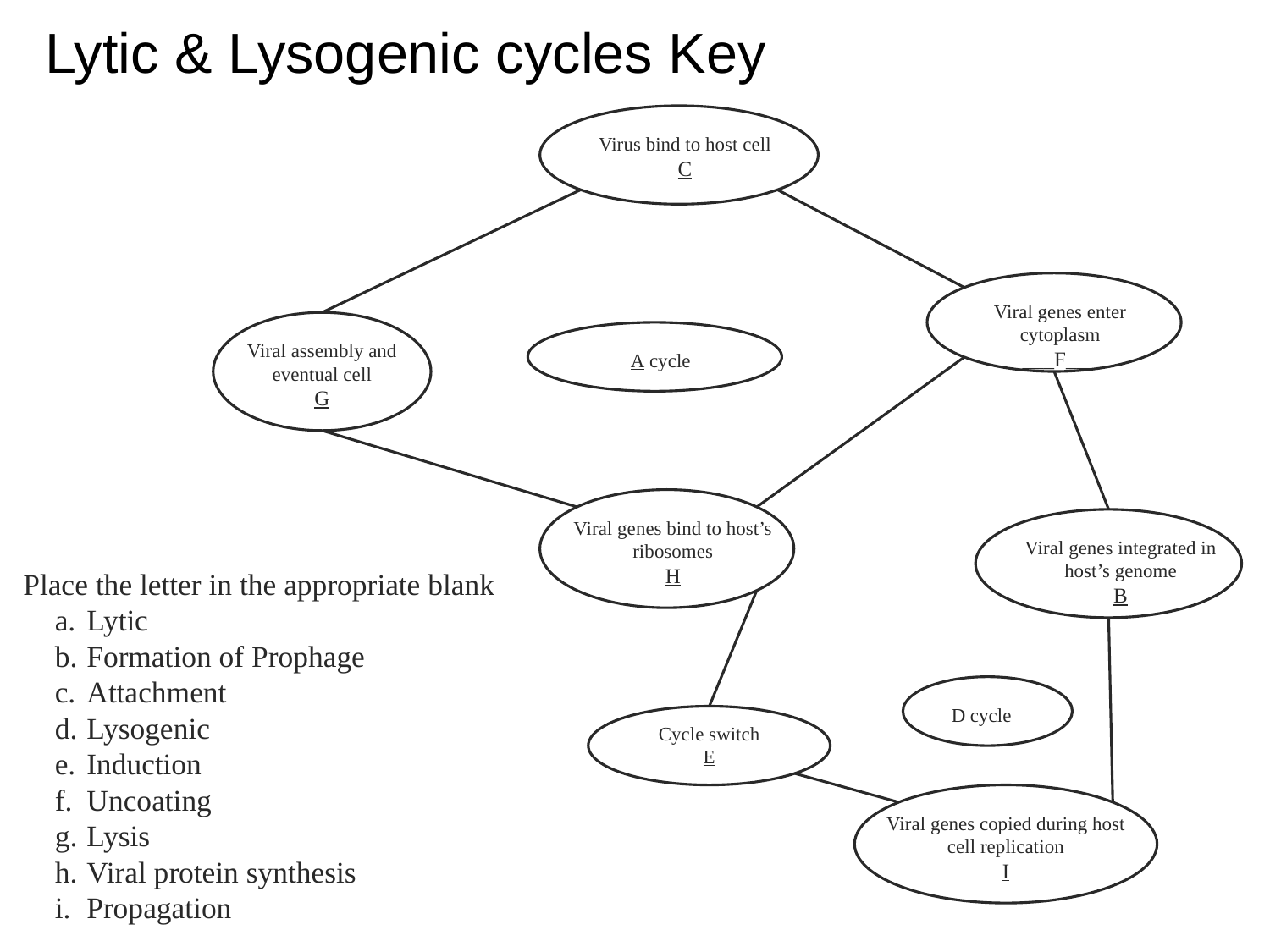

Lytic & Lysogenic cycles Key

Virus bind to host cell
C

Viral genes enter cytoplasm
___F___

Viral assembly and eventual cell
G
A cycle

Viral genes bind to host’s ribosomes
H

Viral genes integrated in host’s genome
B

D cycle

Cycle switch
E

Viral genes copied during host cell replication
I
	Place the letter in the appropriate blank
Lytic
Formation of Prophage
Attachment
Lysogenic
Induction
Uncoating
Lysis
Viral protein synthesis
Propagation